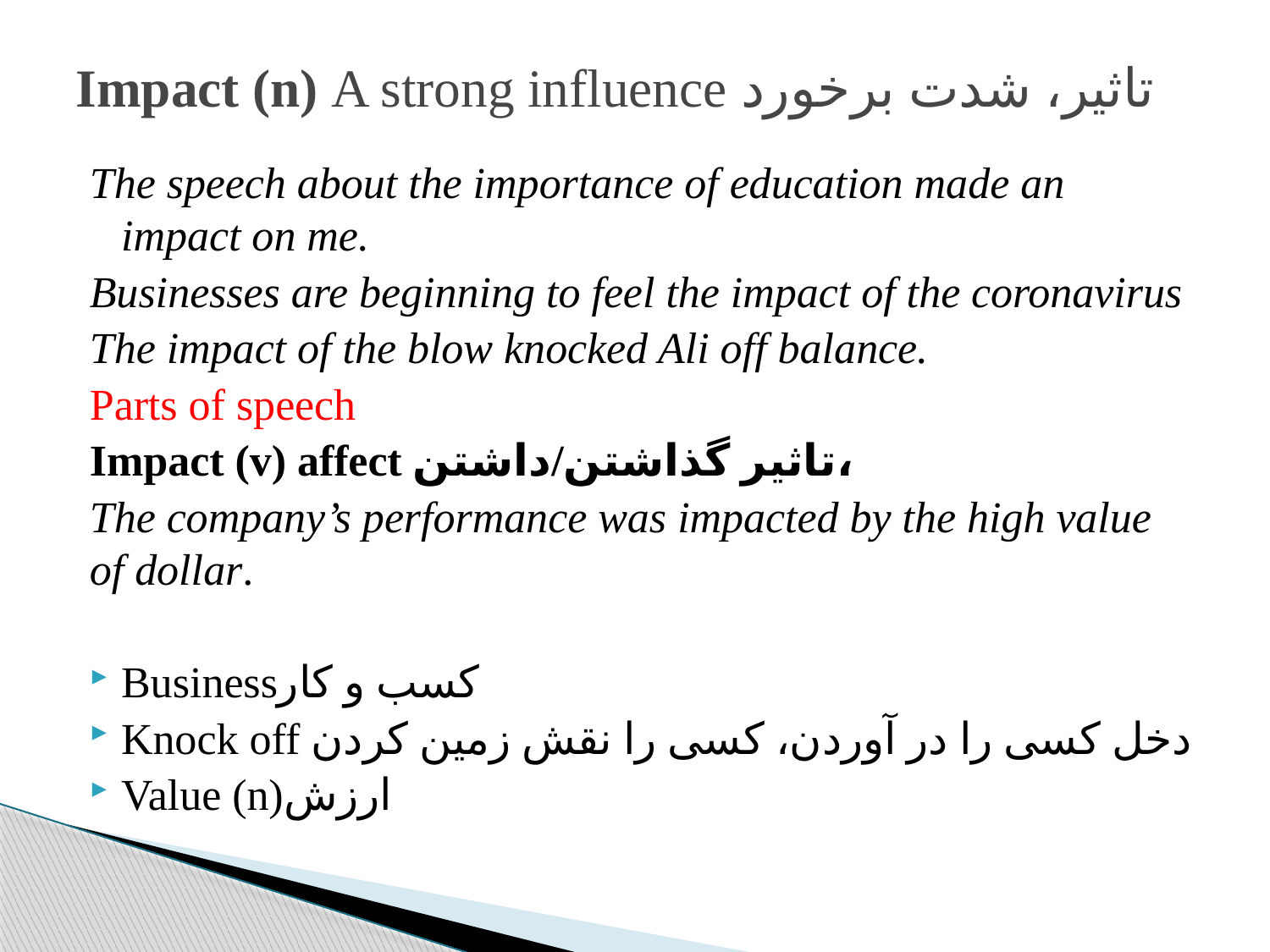

# Impact (n) A strong influence تاثیر، شدت برخورد
The speech about the importance of education made an impact on me.
Businesses are beginning to feel the impact of the coronavirus
The impact of the blow knocked Ali off balance.
Parts of speech
Impact (v) affect تاثیر گذاشتن/داشتن،
The company’s performance was impacted by the high value of dollar.

Businessکسب و کار
Knock off دخل کسی را در آوردن، کسی را نقش زمین کردن
Value (n)ارزش